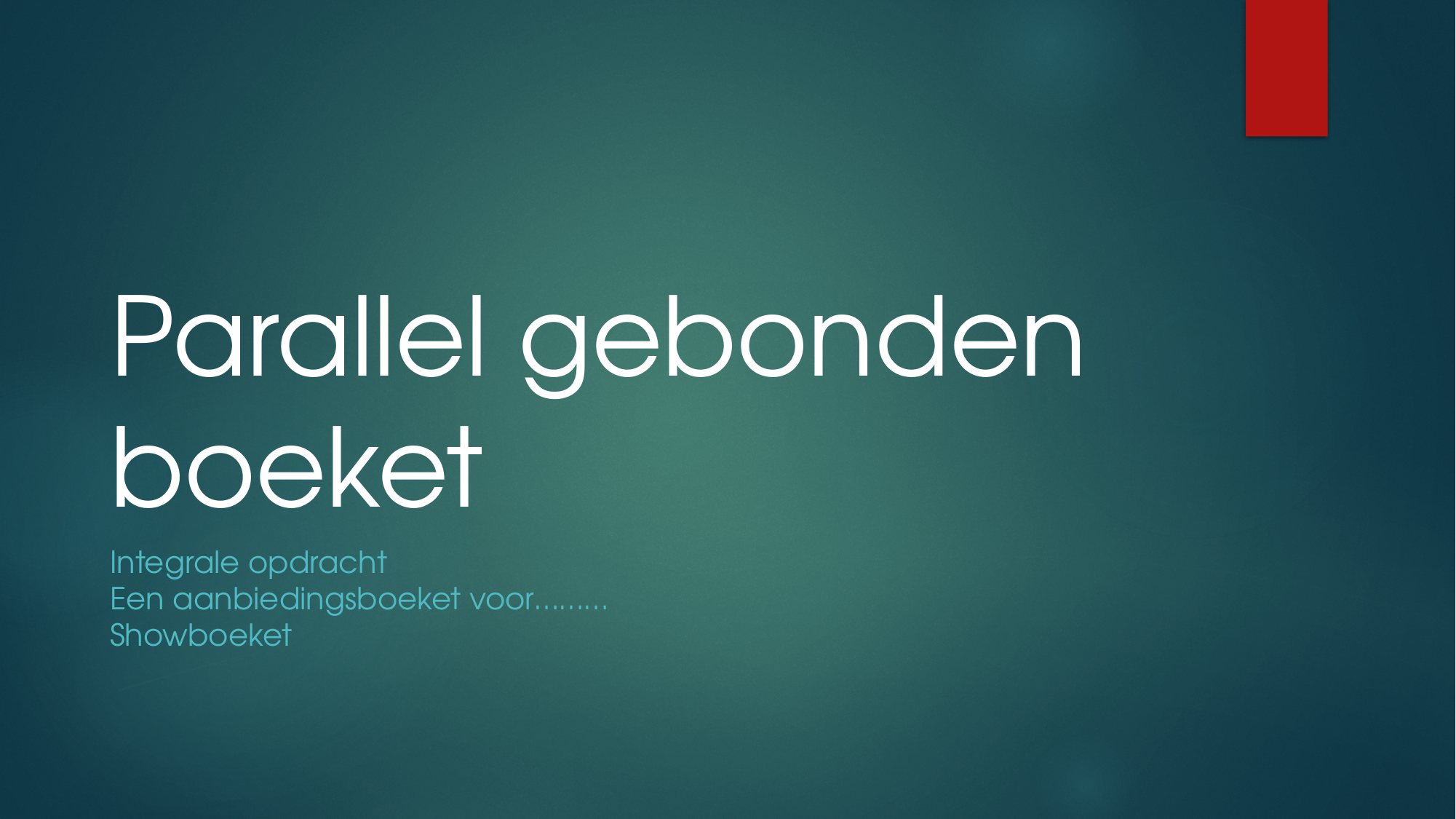

Parallel gebonden boeket
Integrale opdracht
Een aanbiedingsboeket voor………
Showboeket